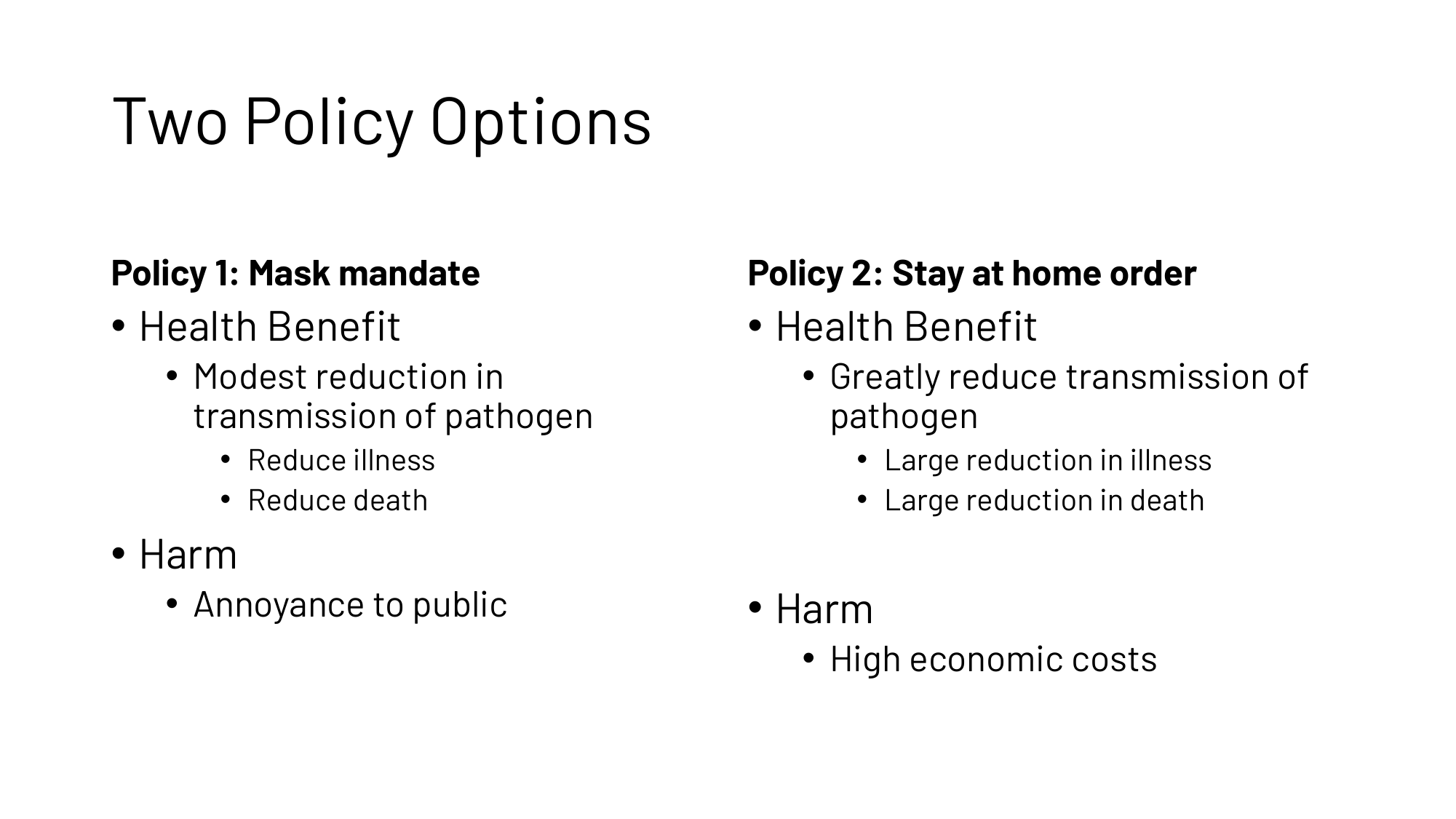

# Two Policy Options
Policy 1: Mask mandate
Policy 2: Stay at home order
Health Benefit
Modest reduction in transmission of pathogen
Reduce illness
Reduce death
Harm
Annoyance to public
Health Benefit
Greatly reduce transmission of pathogen
Large reduction in illness
Large reduction in death

Harm
High economic costs